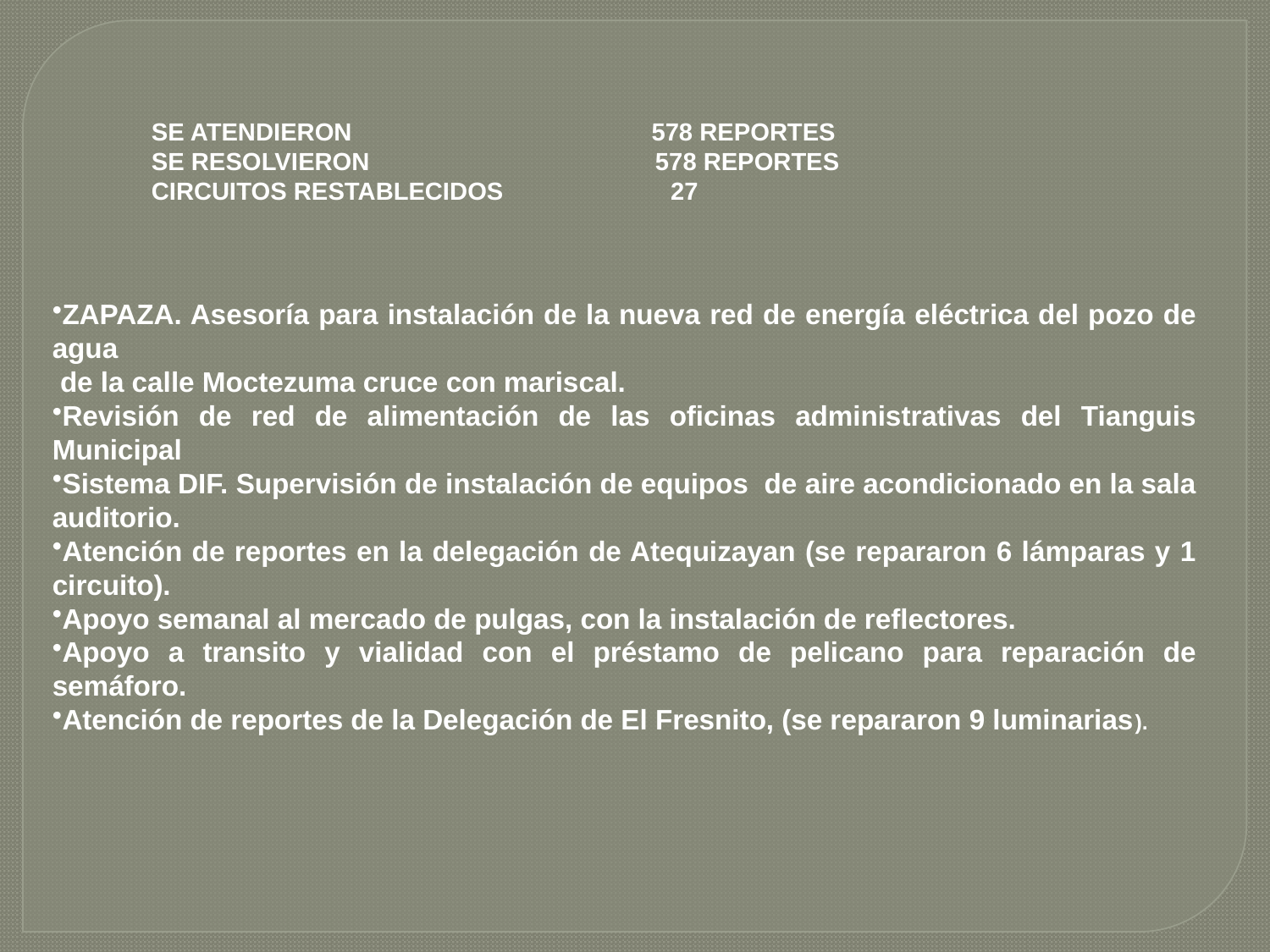

SE ATENDIERON                                           578 REPORTES
SE RESOLVIERON                                         578 REPORTES
CIRCUITOS RESTABLECIDOS                        27
ZAPAZA. Asesoría para instalación de la nueva red de energía eléctrica del pozo de agua
 de la calle Moctezuma cruce con mariscal.
Revisión de red de alimentación de las oficinas administrativas del Tianguis Municipal
Sistema DIF. Supervisión de instalación de equipos  de aire acondicionado en la sala auditorio.
Atención de reportes en la delegación de Atequizayan (se repararon 6 lámparas y 1 circuito).
Apoyo semanal al mercado de pulgas, con la instalación de reflectores.
Apoyo a transito y vialidad con el préstamo de pelicano para reparación de semáforo.
Atención de reportes de la Delegación de El Fresnito, (se repararon 9 luminarias).